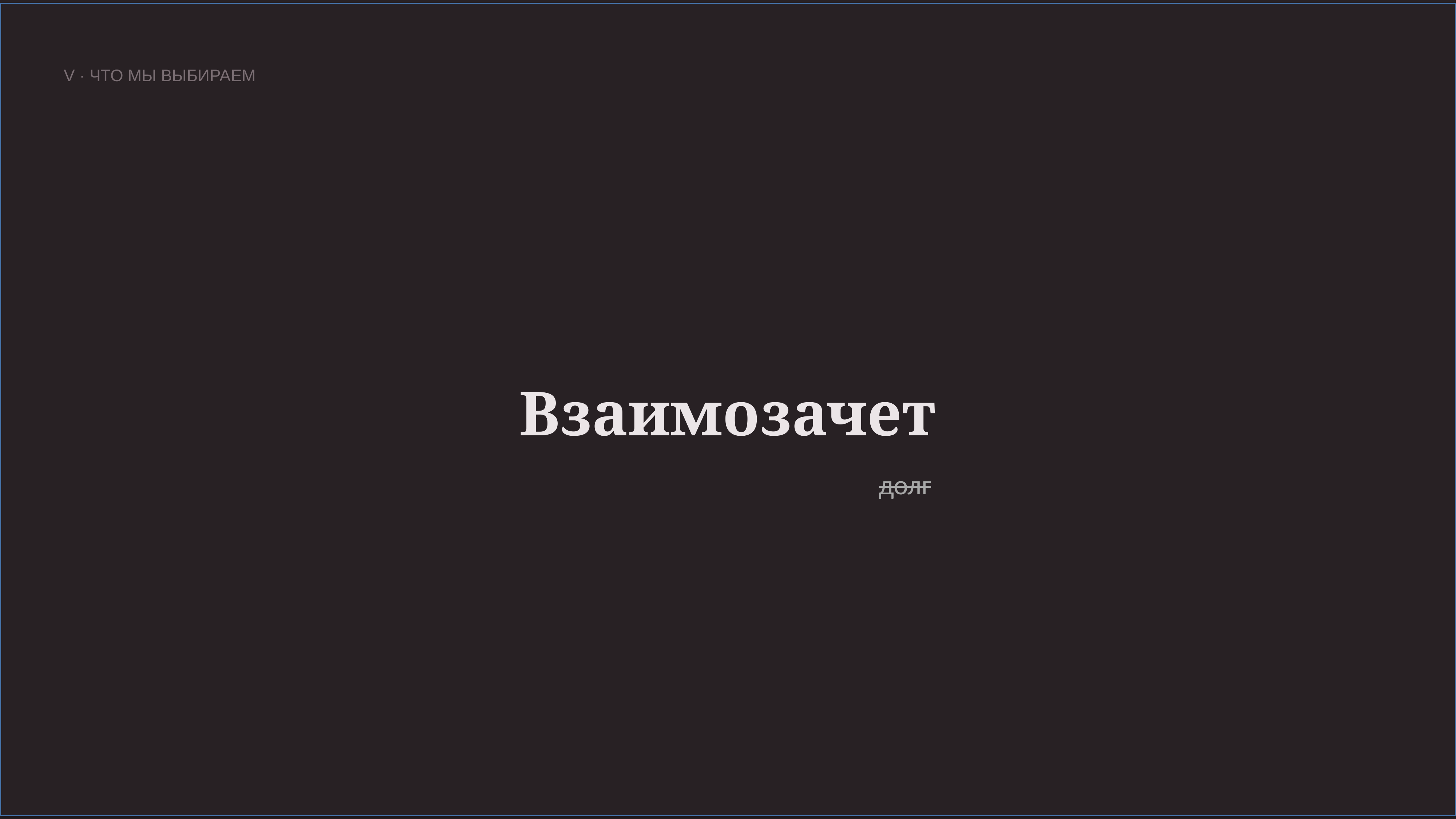

V · ЧТО МЫ ВЫБИРАЕМ
Взаимозачет
долг